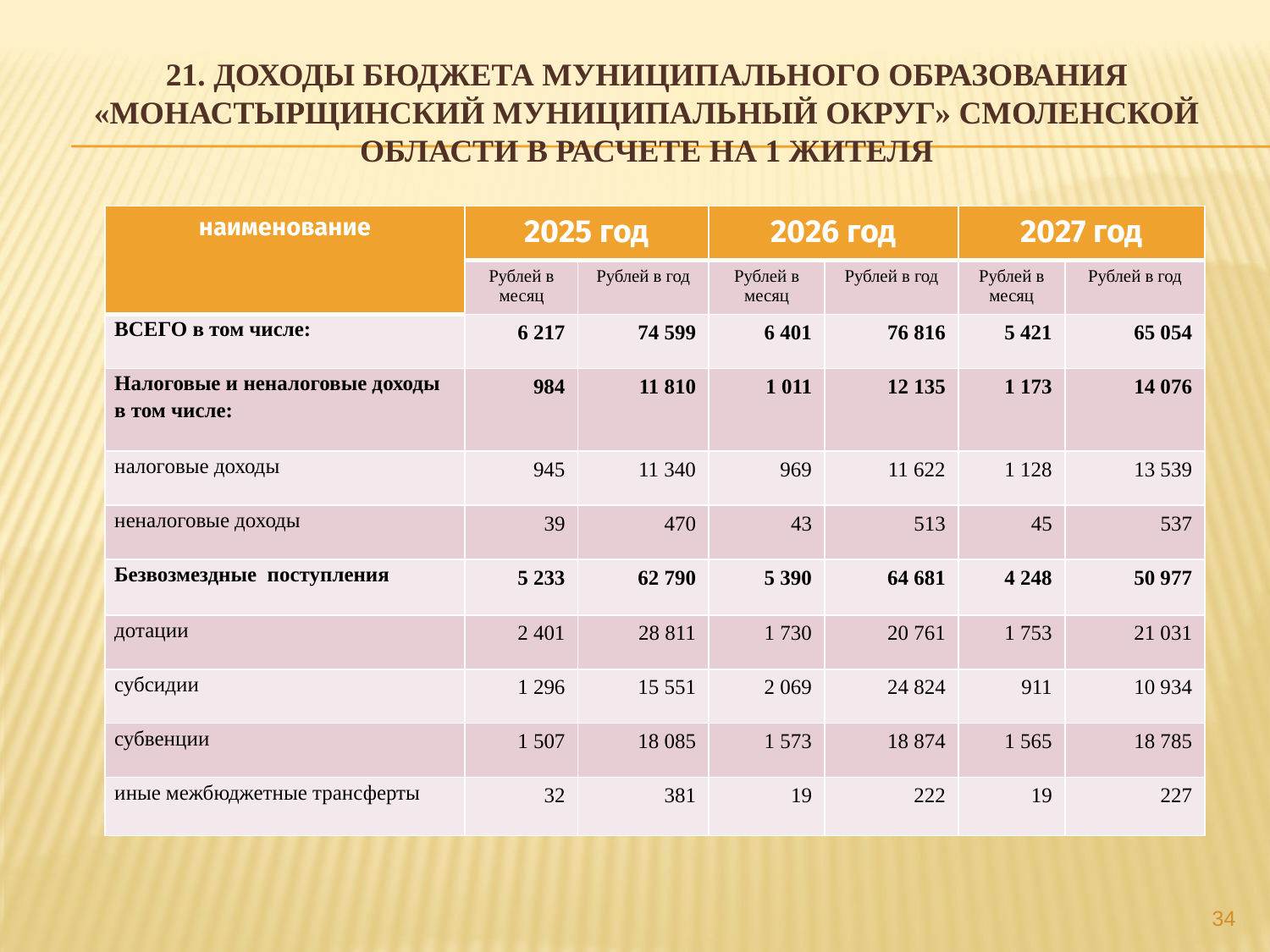

# 21. ДОХОДЫ БЮДЖЕТА МУНИЦИПАЛЬНОГО ОБРАЗОВАНИЯ «МОНАСТЫРЩИНСКИЙ МУНИЦИПАЛЬНЫЙ ОКРУГ» СМОЛЕНСКОЙ ОБЛАСТИ В РАСЧЕТЕ НА 1 ЖИТЕЛЯ
| наименование | 2025 год |  | 2026 год |  | 2027 год |  |
| --- | --- | --- | --- | --- | --- | --- |
|  | Рублей в месяц | Рублей в год | Рублей в месяц | Рублей в год | Рублей в месяц | Рублей в год |
| ВСЕГО в том числе: | 6 217 | 74 599 | 6 401 | 76 816 | 5 421 | 65 054 |
| Налоговые и неналоговые доходы в том числе: | 984 | 11 810 | 1 011 | 12 135 | 1 173 | 14 076 |
| налоговые доходы | 945 | 11 340 | 969 | 11 622 | 1 128 | 13 539 |
| неналоговые доходы | 39 | 470 | 43 | 513 | 45 | 537 |
| Безвозмездные поступления | 5 233 | 62 790 | 5 390 | 64 681 | 4 248 | 50 977 |
| дотации | 2 401 | 28 811 | 1 730 | 20 761 | 1 753 | 21 031 |
| субсидии | 1 296 | 15 551 | 2 069 | 24 824 | 911 | 10 934 |
| субвенции | 1 507 | 18 085 | 1 573 | 18 874 | 1 565 | 18 785 |
| иные межбюджетные трансферты | 32 | 381 | 19 | 222 | 19 | 227 |
34